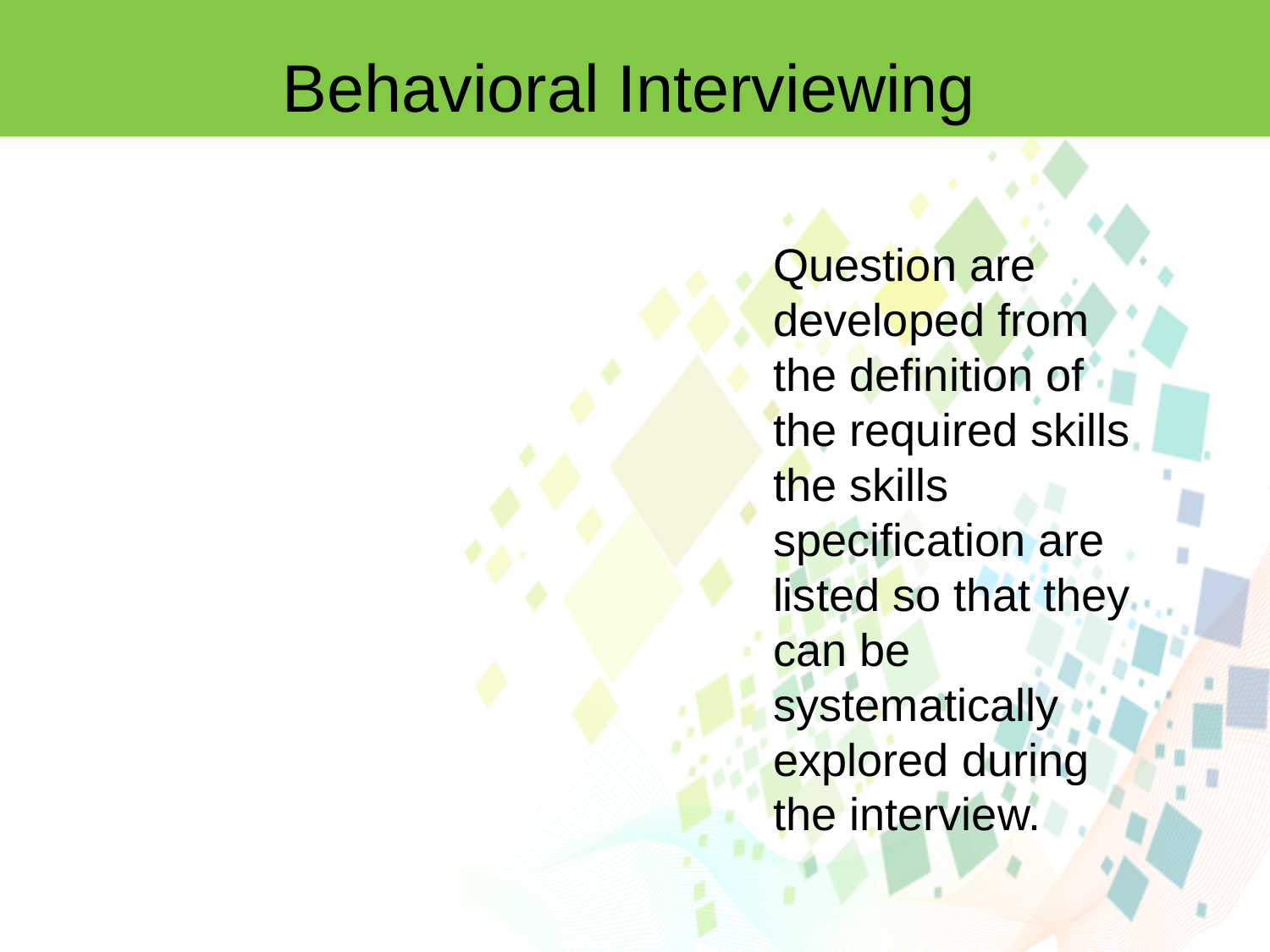

Behavioral Interviewing
Question are developed from the definition of the required skills the skills specification are listed so that they can be systematically explored during the interview.